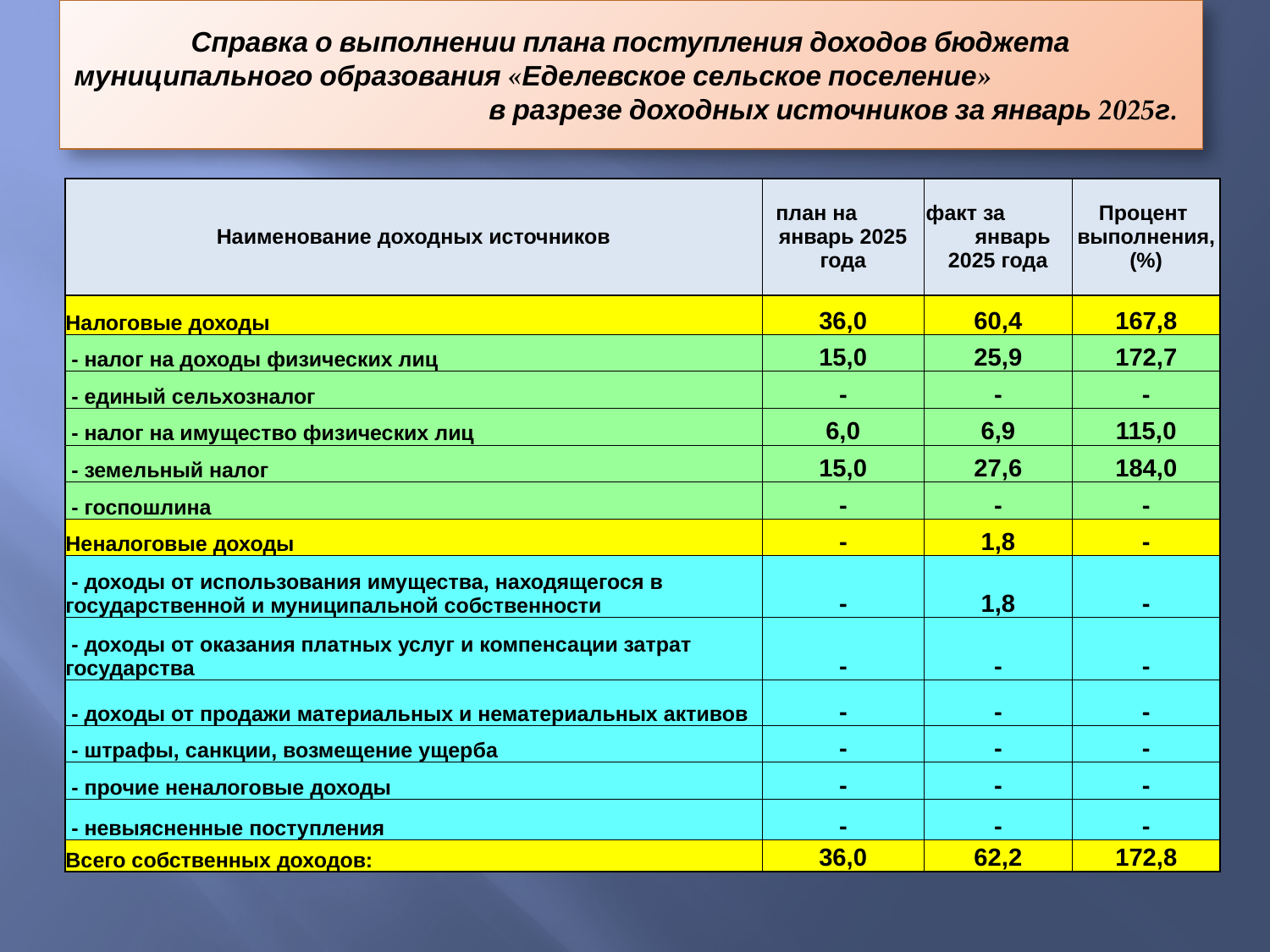

# Справка о выполнении плана поступления доходов бюджета муниципального образования «Еделевское сельское поселение»                                                                                       в разрезе доходных источников за январь 2025г.
| Наименование доходных источников | план на январь 2025 года | факт за январь 2025 года | Процент выполнения, (%) |
| --- | --- | --- | --- |
| Налоговые доходы | 36,0 | 60,4 | 167,8 |
| - налог на доходы физических лиц | 15,0 | 25,9 | 172,7 |
| - единый сельхозналог | - | - | - |
| - налог на имущество физических лиц | 6,0 | 6,9 | 115,0 |
| - земельный налог | 15,0 | 27,6 | 184,0 |
| - госпошлина | - | - | - |
| Неналоговые доходы | - | 1,8 | - |
| - доходы от использования имущества, находящегося в государственной и муниципальной собственности | - | 1,8 | - |
| - доходы от оказания платных услуг и компенсации затрат государства | - | - | - |
| - доходы от продажи материальных и нематериальных активов | - | - | - |
| - штрафы, санкции, возмещение ущерба | - | - | - |
| - прочие неналоговые доходы | - | - | - |
| - невыясненные поступления | - | - | - |
| Всего собственных доходов: | 36,0 | 62,2 | 172,8 |